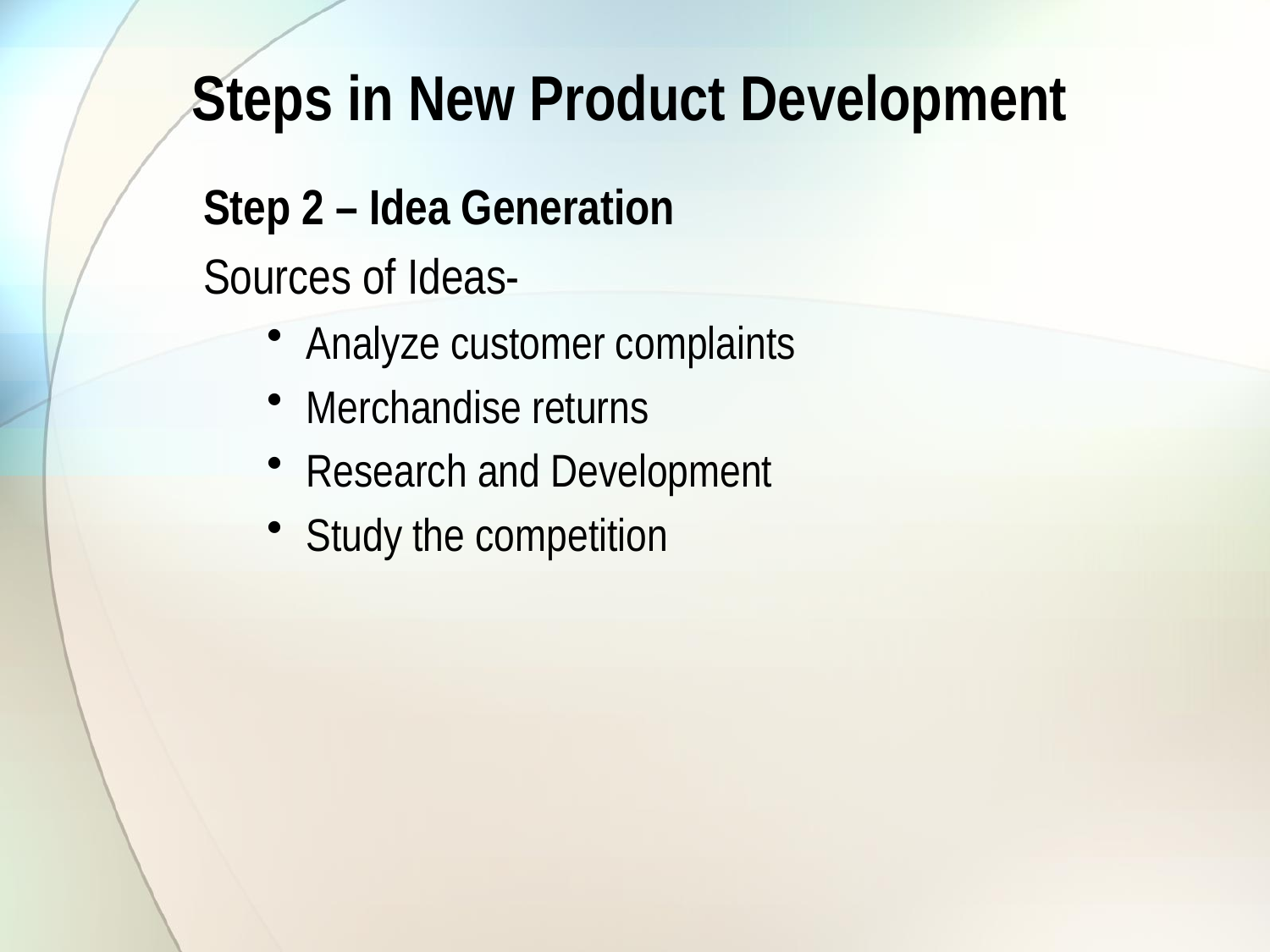

# Steps in New Product Development
Step 2 – Idea Generation
Sources of Ideas-
Analyze customer complaints
Merchandise returns
Research and Development
Study the competition